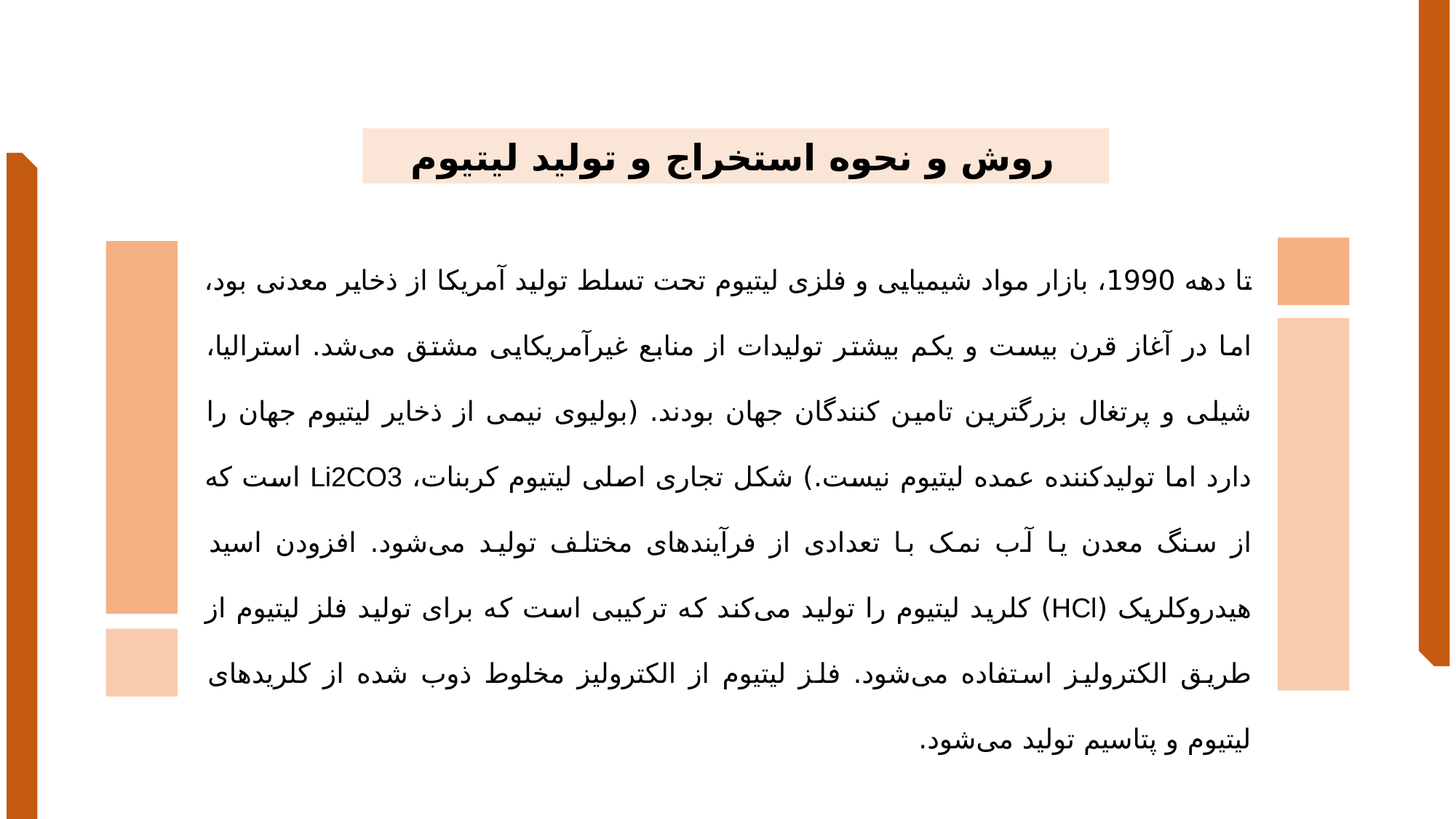

روش و نحوه استخراج و تولید لیتیوم
تا دهه 1990، بازار مواد شیمیایی و فلزی لیتیوم تحت تسلط تولید آمریکا از ذخایر معدنی بود، اما در آغاز قرن بیست و یکم بیشتر تولیدات از منابع غیرآمریکایی مشتق می‌شد. استرالیا، شیلی و پرتغال بزرگترین تامین کنندگان جهان بودند. (بولیوی نیمی از ذخایر لیتیوم جهان را دارد اما تولیدکننده عمده لیتیوم نیست.) شکل تجاری اصلی لیتیوم کربنات، Li2CO3 است که از سنگ معدن یا آب نمک با تعدادی از فرآیندهای مختلف تولید می‌شود. افزودن اسید هیدروکلریک (HCl) کلرید لیتیوم را تولید می‌کند که ترکیبی است که برای تولید فلز لیتیوم از طریق الکترولیز استفاده می‌شود. فلز لیتیوم از الکترولیز مخلوط ذوب شده از کلریدهای لیتیوم و پتاسیم تولید می‌‎شود.